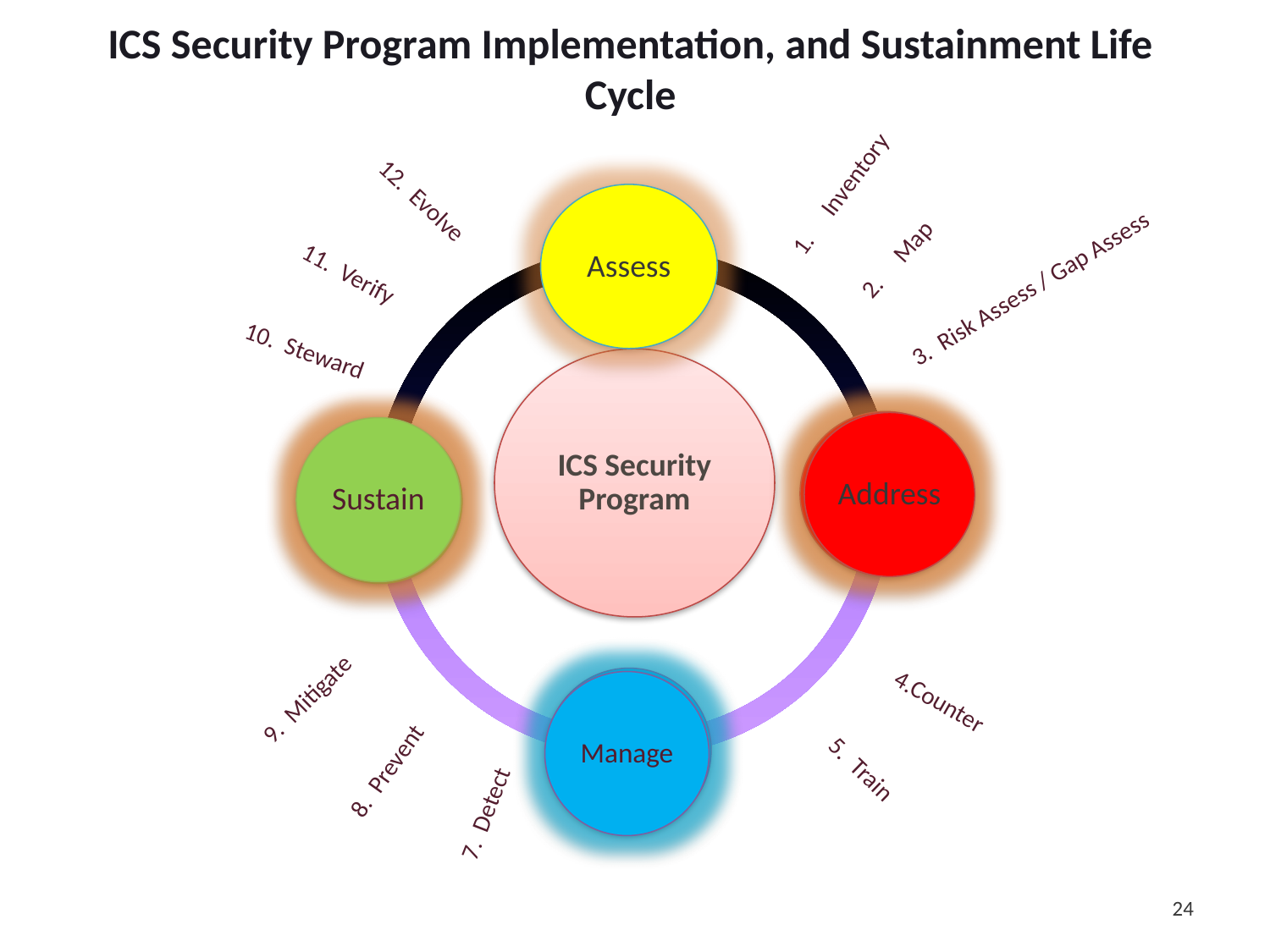

ICS Security Program Implementation, and Sustainment Life Cycle
Inventory
Assess
12.  Evolve
Map

11.  Verify
3.  Risk Assess / Gap Assess
10.  Steward
ICS Security Program
Address
Address
Sustain
Sustain
9.  Mitigate
Manage
Manage
4.Counter
8.  Prevent
5.  Train
7.  Detect
24